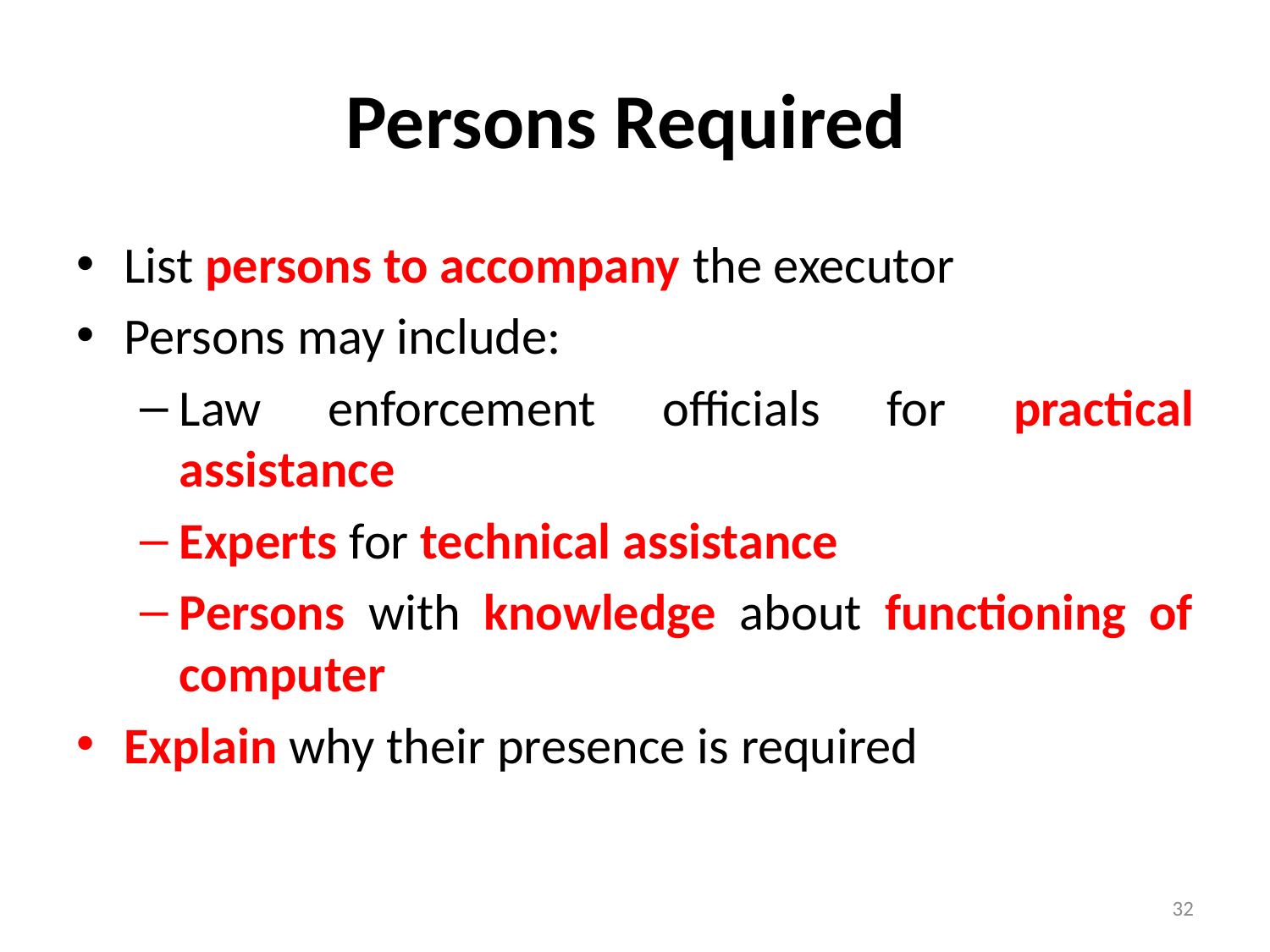

# Persons Required
List persons to accompany the executor
Persons may include:
Law enforcement officials for practical assistance
Experts for technical assistance
Persons with knowledge about functioning of computer
Explain why their presence is required
32